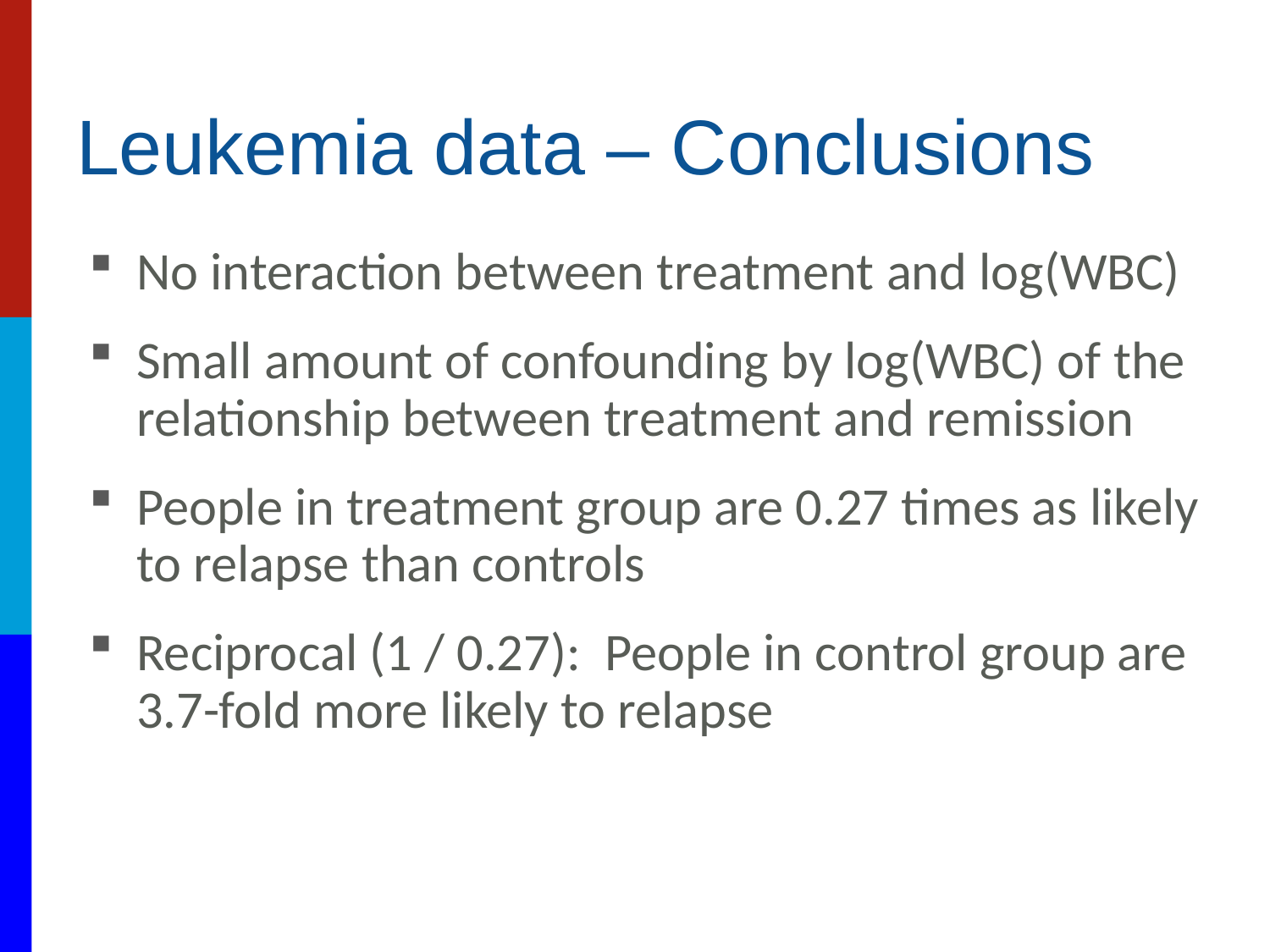

# Leukemia data – Conclusions
No interaction between treatment and log(WBC)
Small amount of confounding by log(WBC) of the relationship between treatment and remission
People in treatment group are 0.27 times as likely to relapse than controls
Reciprocal (1 / 0.27):  People in control group are 3.7-fold more likely to relapse